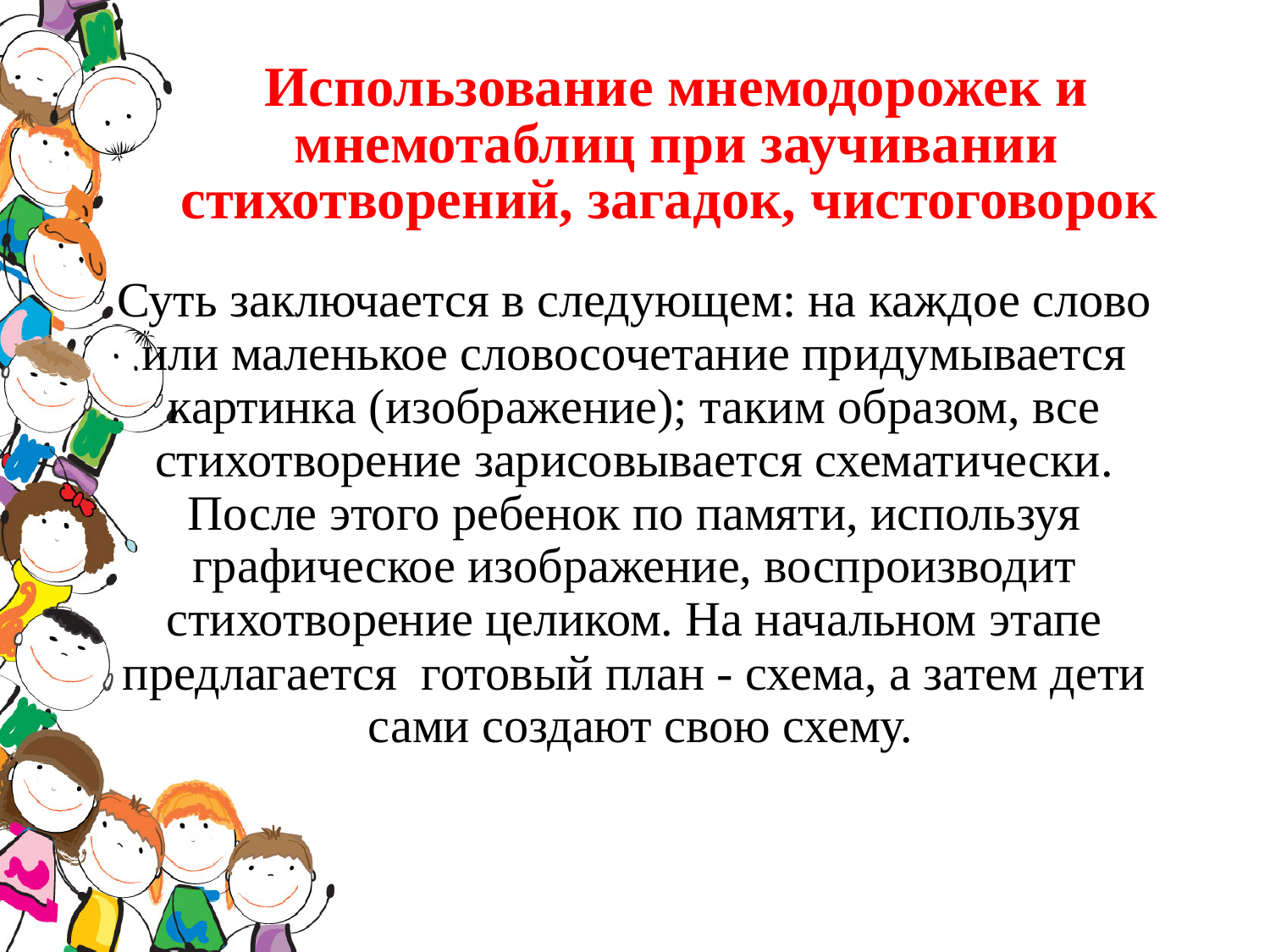

# Использование мнемодорожек и мнемотаблиц при заучивании стихотворений, загадок, чистоговорок
Суть заключается в следующем: на каждое слово или маленькое словосочетание придумывается картинка (изображение); таким образом, все стихотворение зарисовывается схематически. После этого ребенок по памяти, используя графическое изображение, воспроизводит стихотворение целиком. На начальном этапе предлагается  готовый план - схема, а затем дети  сами создают свою схему.